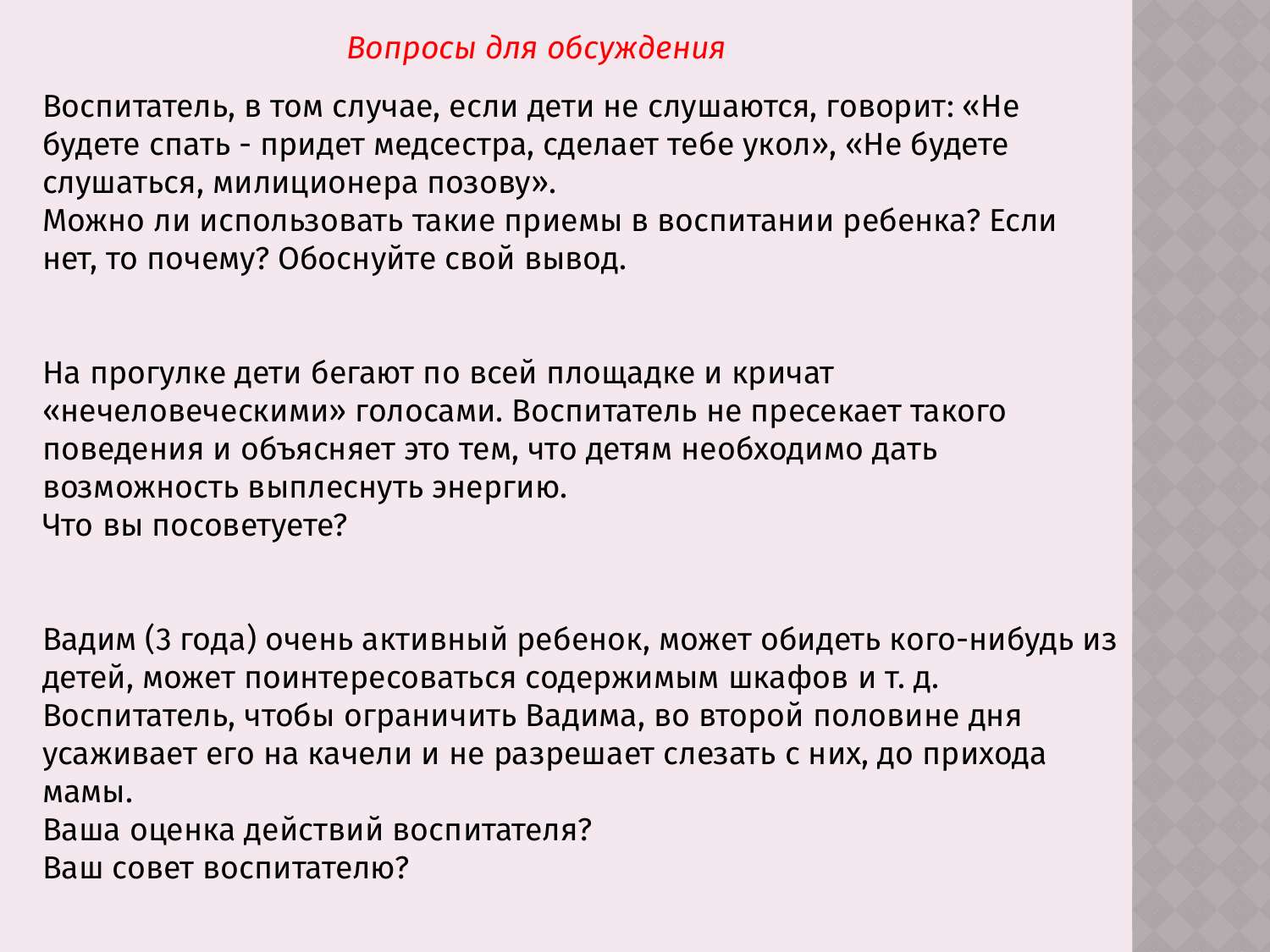

Вопросы для обсуждения
Воспитатель, в том случае, если дети не слушаются, говорит: «Не будете спать - придет медсестра, сделает тебе укол», «Не будете слушаться, милиционера позову».
Можно ли использовать такие приемы в воспитании ребенка? Если нет, то почему? Обоснуйте свой вывод.

На прогулке дети бегают по всей площадке и кричат «нечеловеческими» голосами. Воспитатель не пресекает такого поведения и объясняет это тем, что детям необходимо дать возможность выплеснуть энергию.
Что вы посоветуете?

Вадим (3 года) очень активный ребенок, может обидеть кого-нибудь из детей, может поинтересоваться содержимым шкафов и т. д. Воспитатель, чтобы ограничить Вадима, во второй половине дня усаживает его на качели и не разрешает слезать с них, до прихода мамы.
Ваша оценка действий воспитателя?
Ваш совет воспитателю?